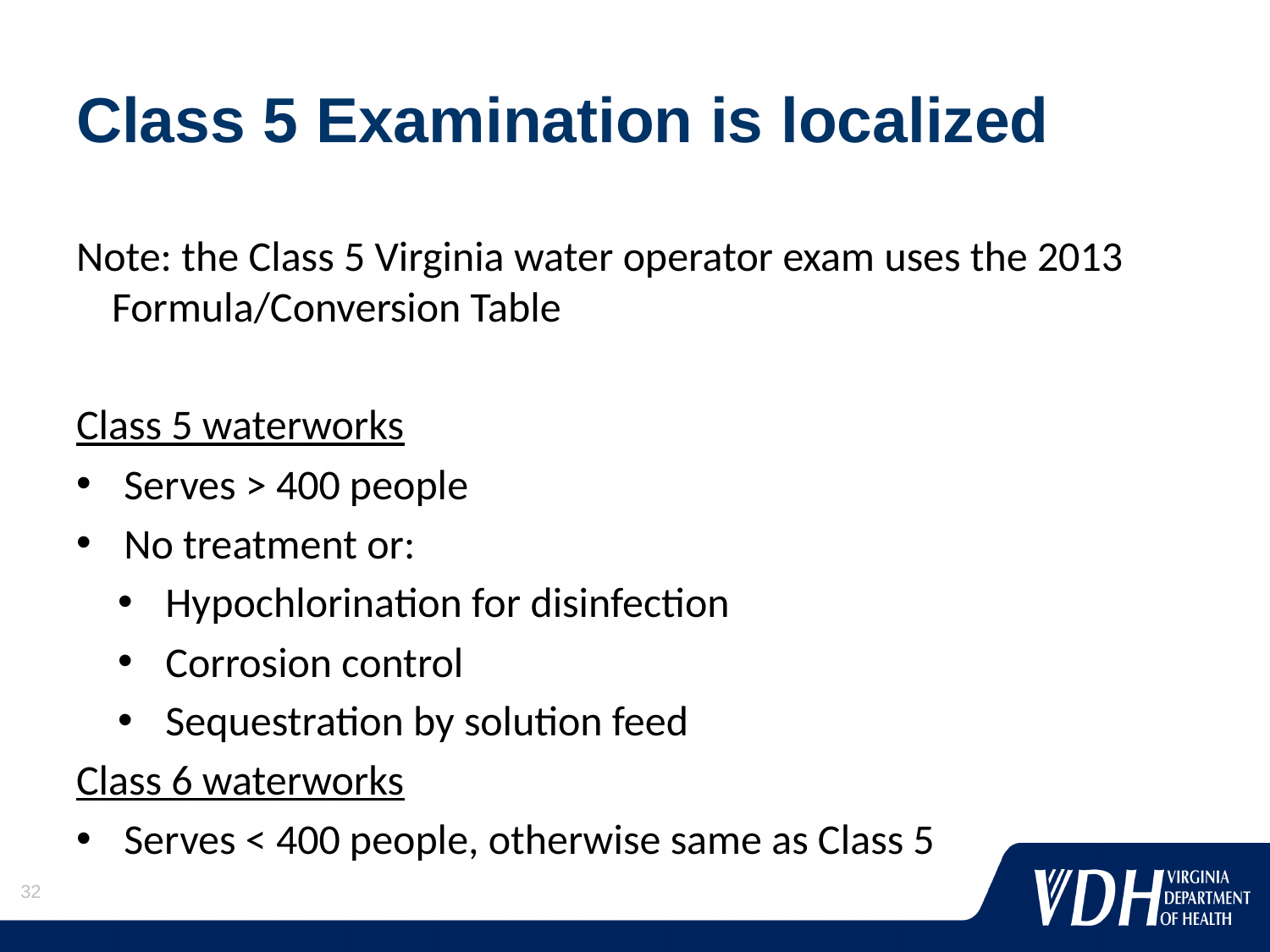

# Class 5 Examination is localized
Note: the Class 5 Virginia water operator exam uses the 2013 Formula/Conversion Table

Class 5 waterworks
Serves > 400 people
No treatment or:
Hypochlorination for disinfection
Corrosion control
Sequestration by solution feed
Class 6 waterworks
Serves < 400 people, otherwise same as Class 5

32